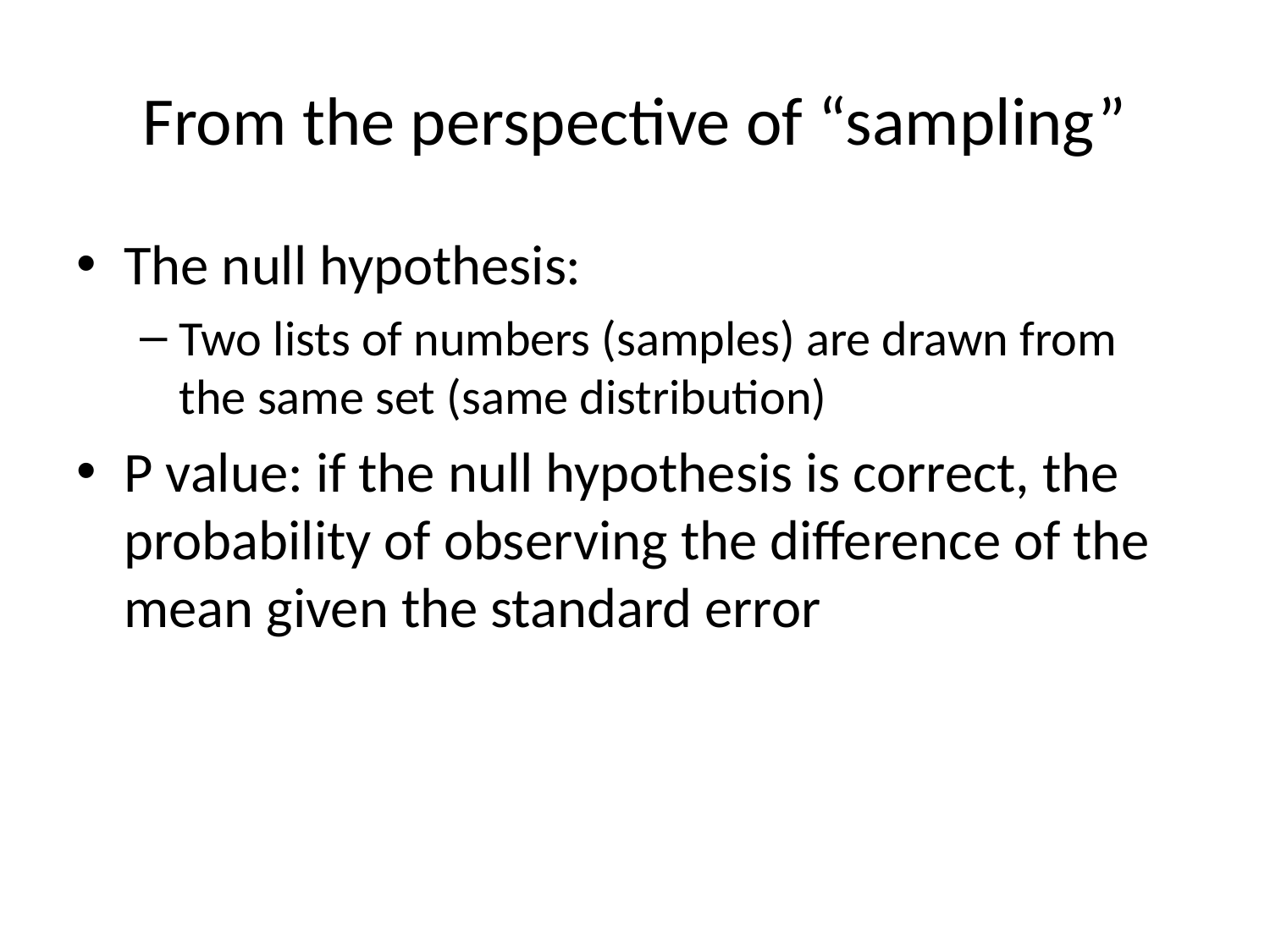

# From the perspective of “sampling”
The null hypothesis:
Two lists of numbers (samples) are drawn from the same set (same distribution)
P value: if the null hypothesis is correct, the probability of observing the difference of the mean given the standard error